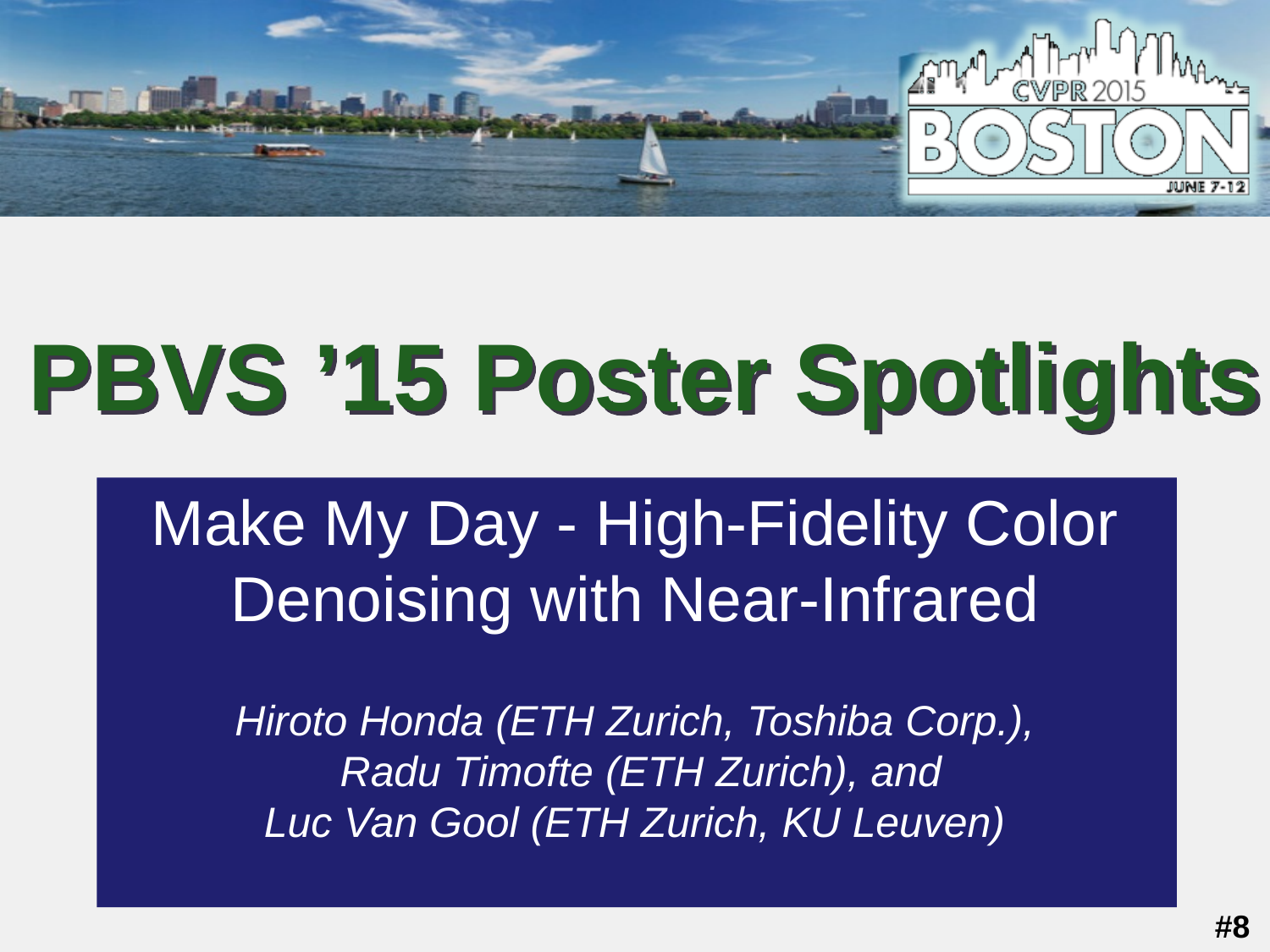

Make My Day - High-Fidelity Color Denoising with Near-Infrared
Hiroto Honda (ETH Zurich, Toshiba Corp.),
 Radu Timofte (ETH Zurich), and
Luc Van Gool (ETH Zurich, KU Leuven)
#8